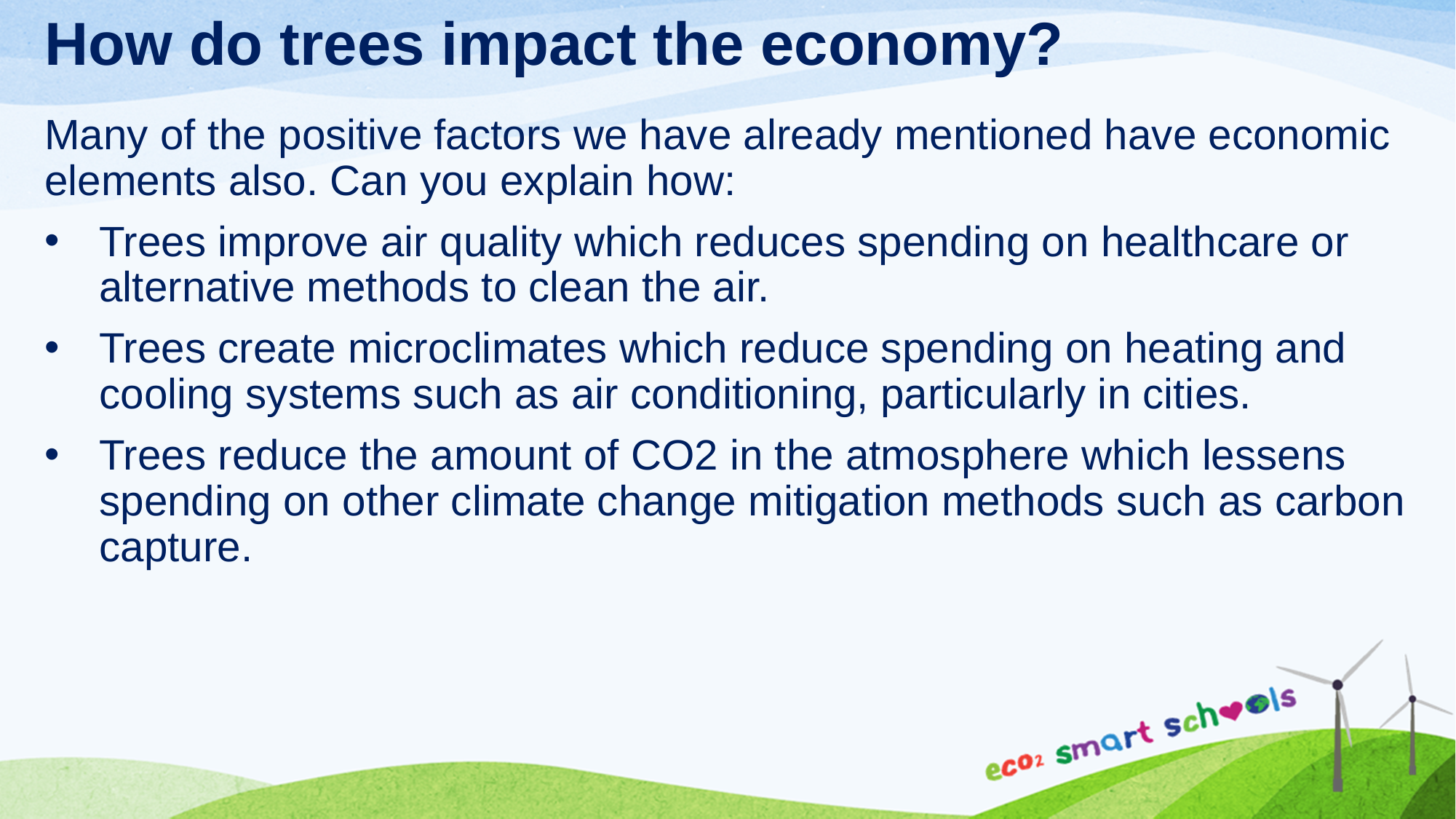

# How do trees impact the economy?
Many of the positive factors we have already mentioned have economic elements also. Can you explain how:
Trees improve air quality which reduces spending on healthcare or alternative methods to clean the air.
Trees create microclimates which reduce spending on heating and cooling systems such as air conditioning, particularly in cities.
Trees reduce the amount of CO2 in the atmosphere which lessens spending on other climate change mitigation methods such as carbon capture.